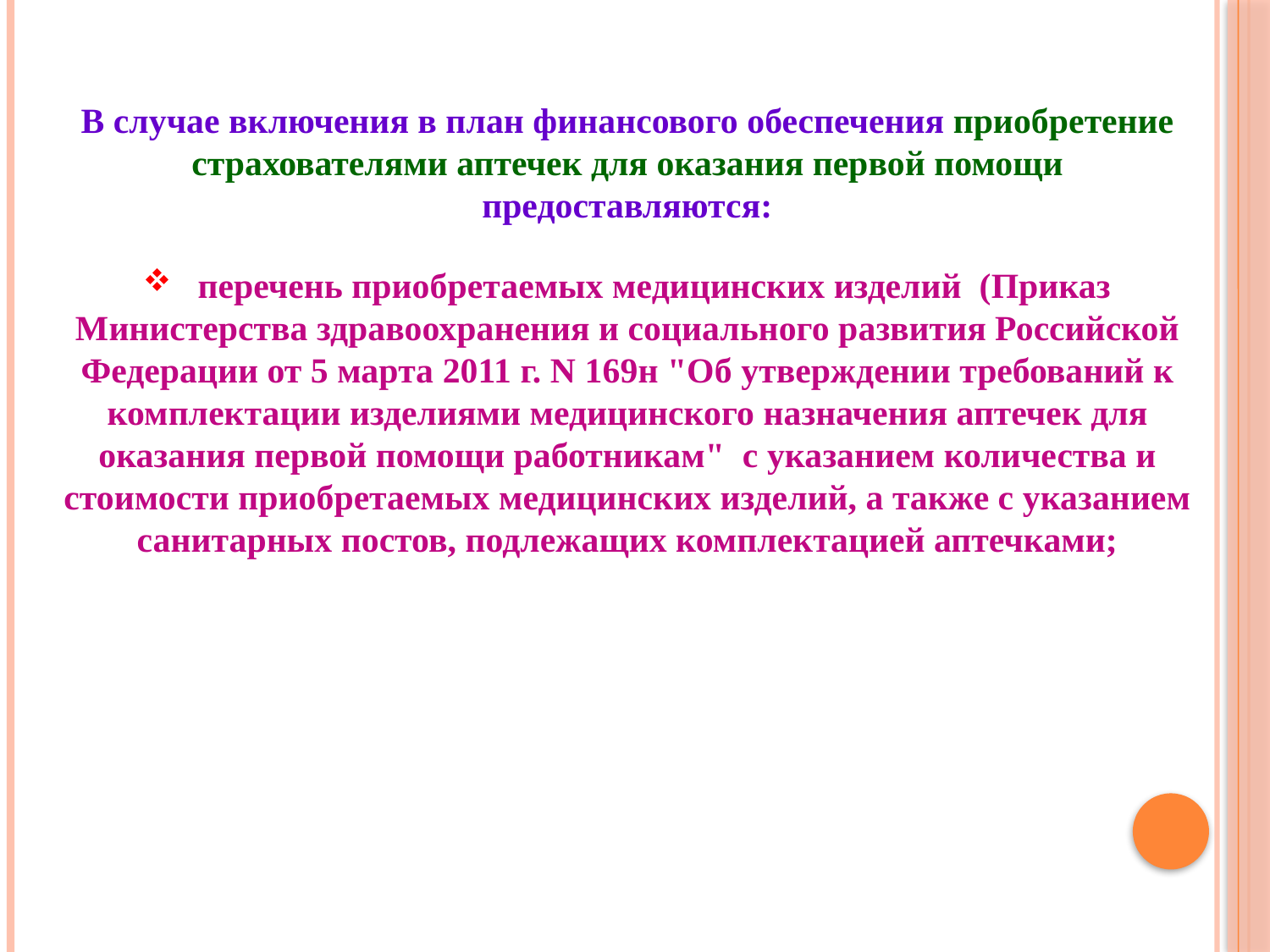

В случае включения в план финансового обеспечения приобретение страхователями аптечек для оказания первой помощи
предоставляются:

   перечень приобретаемых медицинских изделий  (Приказ Министерства здравоохранения и социального развития Российской Федерации от 5 марта 2011 г. N 169н "Об утверждении требований к комплектации изделиями медицинского назначения аптечек для оказания первой помощи работникам"  с указанием количества и стоимости приобретаемых медицинских изделий, а также с указанием санитарных постов, подлежащих комплектацией аптечками;